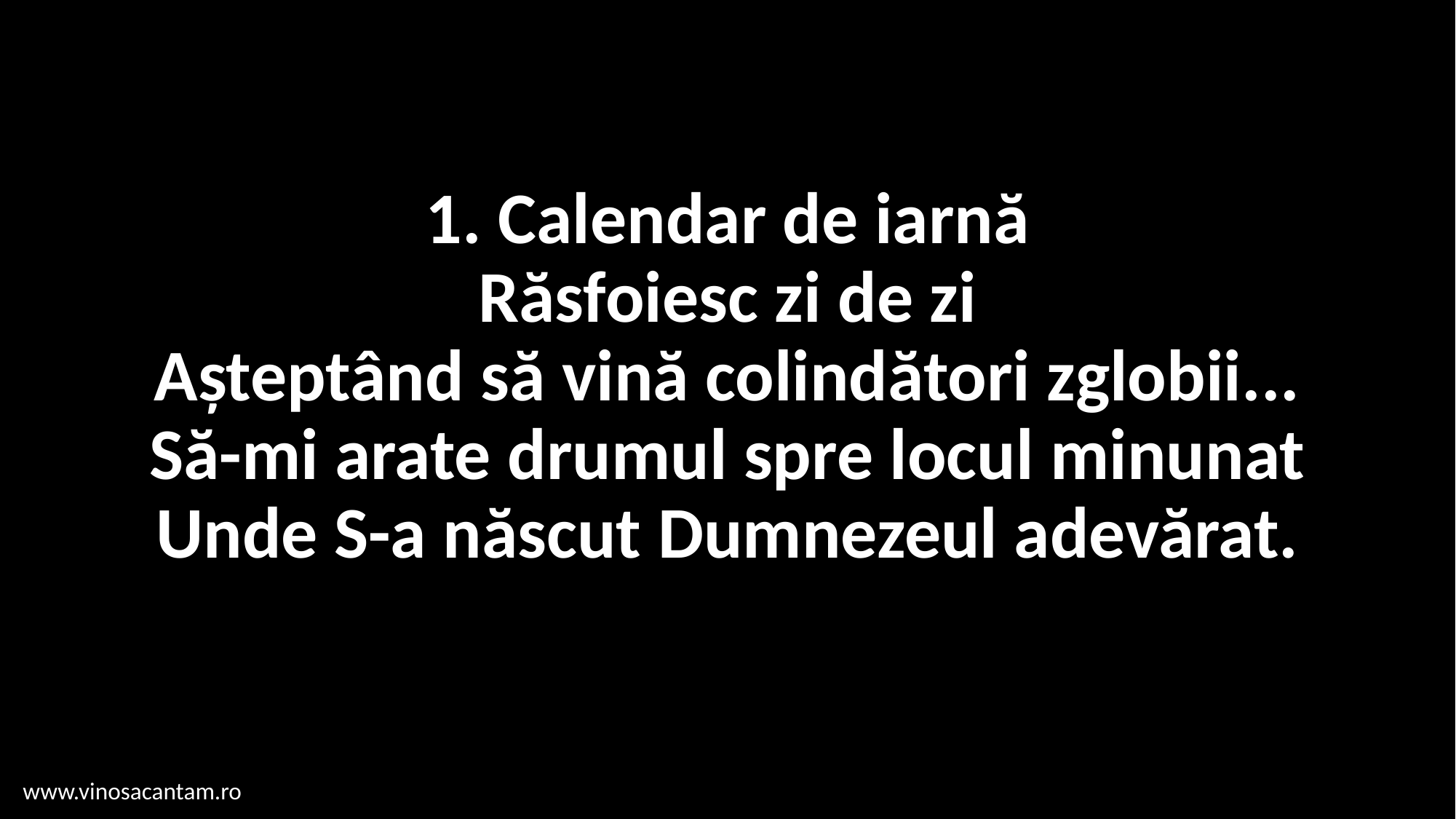

# 1. Calendar de iarnă Răsfoiesc zi de zi Așteptând să vină colindători zglobii... Să-mi arate drumul spre locul minunat Unde S-a născut Dumnezeul adevărat.
www.vinosacantam.ro